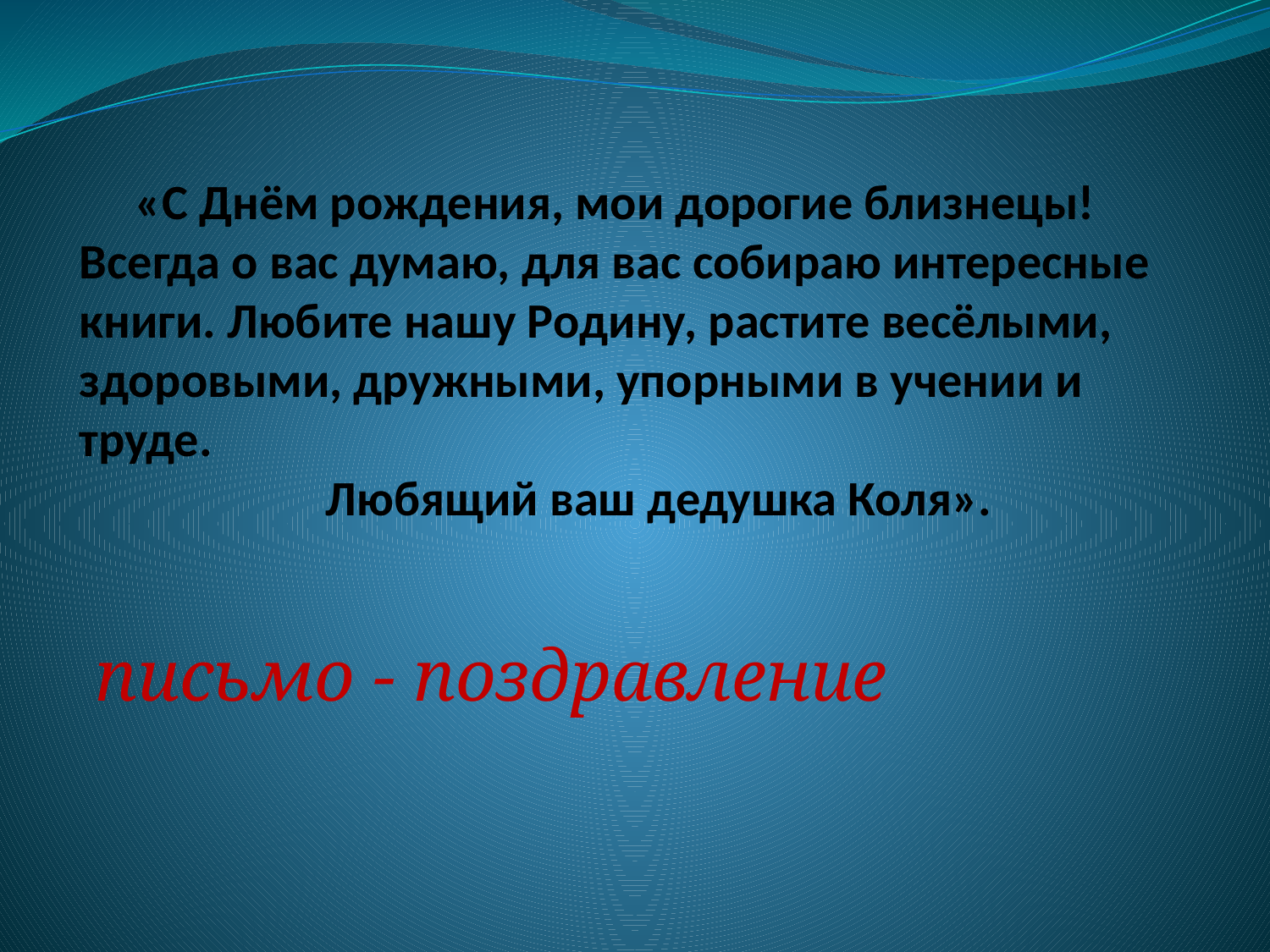

# «С Днём рождения, мои дорогие близнецы! Всегда о вас думаю, для вас собираю интересные книги. Любите нашу Родину, растите весёлыми, здоровыми, дружными, упорными в учении и труде. Любящий ваш дедушка Коля».
письмо - поздравление